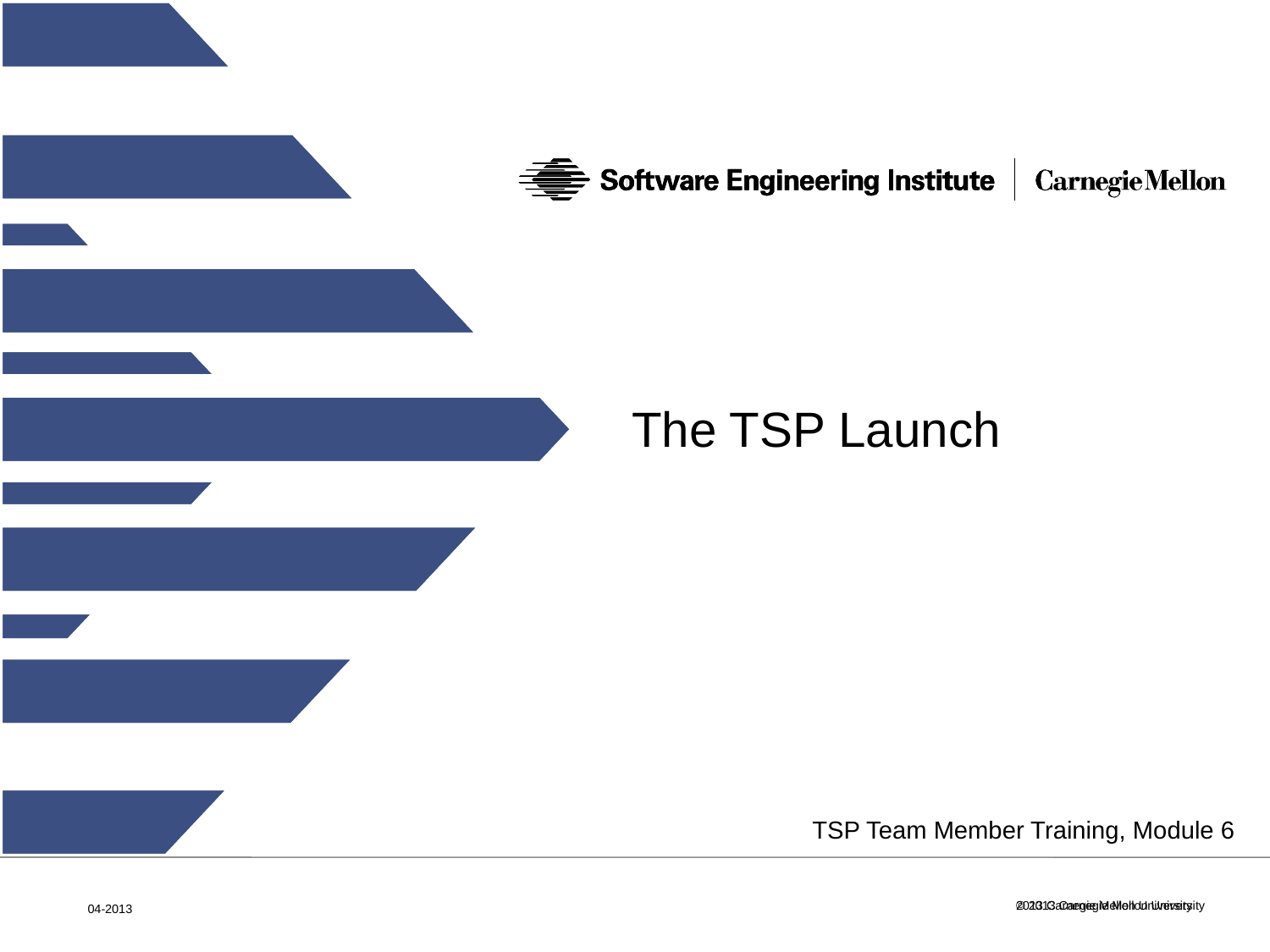

The TSP Launch
TSP Team Member Training, Module 6